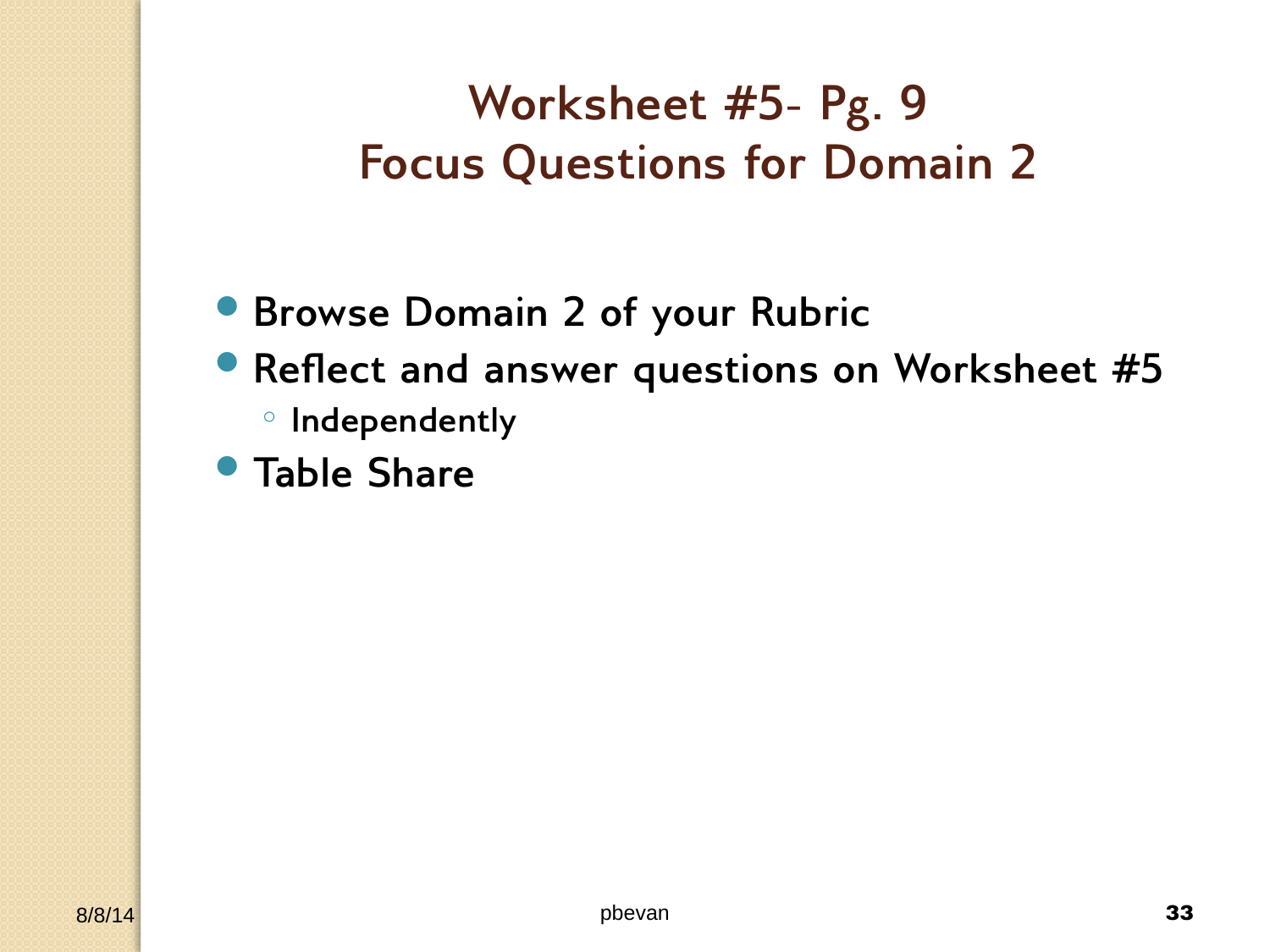

Worksheet #5- Pg. 9
Focus Questions for Domain 2

Browse Domain 2 of your Rubric
Reflect and answer questions on Worksheet #5
Independently
Table Share
8/8/14
pbevan
33